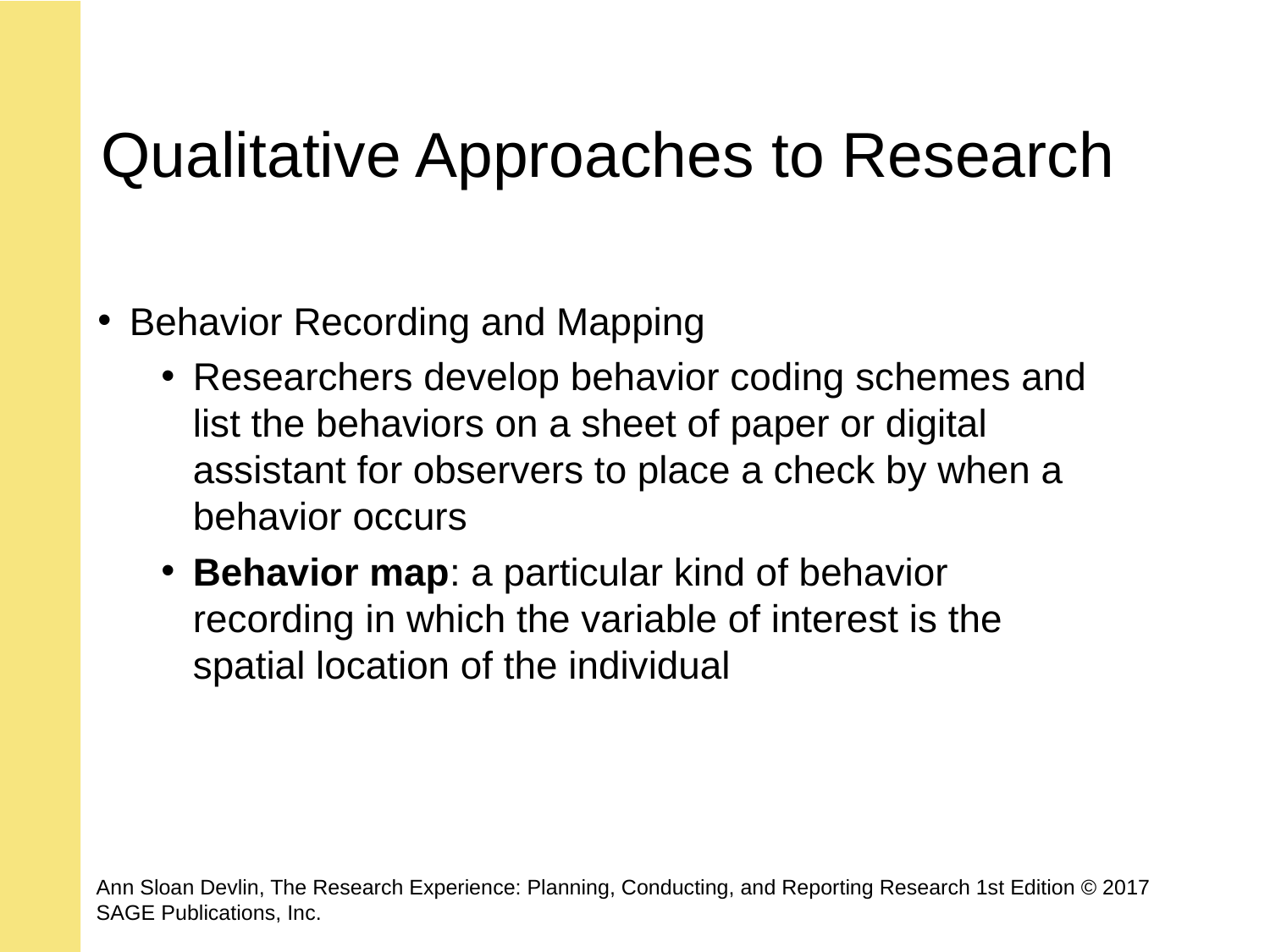

# Qualitative Approaches to Research
Behavior Recording and Mapping
Researchers develop behavior coding schemes and list the behaviors on a sheet of paper or digital assistant for observers to place a check by when a behavior occurs
Behavior map: a particular kind of behavior recording in which the variable of interest is the spatial location of the individual